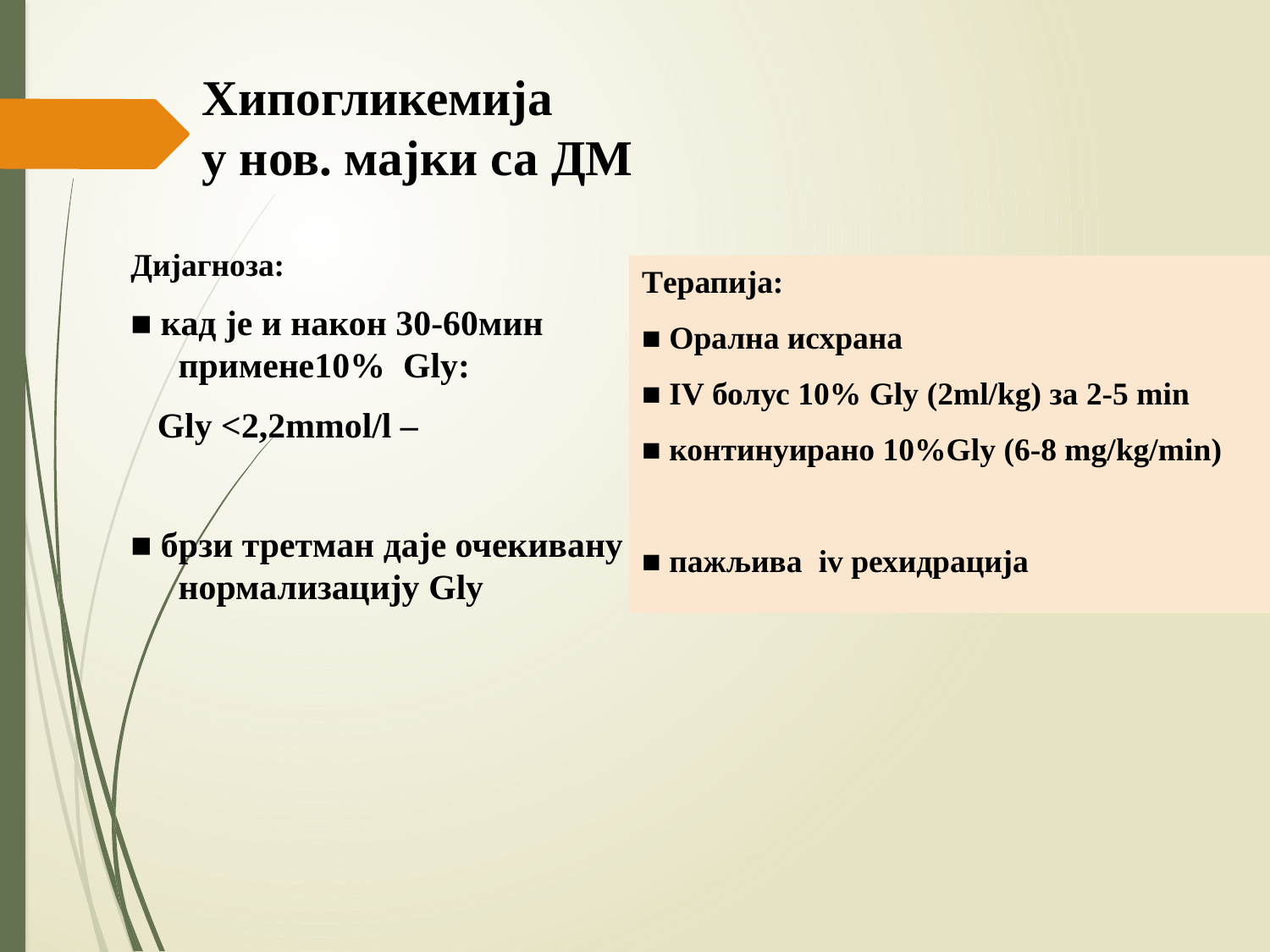

# Хипогликемија у нов. мајки са ДМ
Дијагноза:
■ кад је и након 30-60мин примене10%  Gly:
   Gly <2,2mmol/l –

■ брзи третман даје очекивану нормализацију Gly
Tерапија:
■ Oрална исхрана
■ IV болус 10% Gly (2ml/kg) за 2-5 min
■ континуирано 10%Gly (6-8 mg/kg/min)

■ пажљива  iv рехидрација